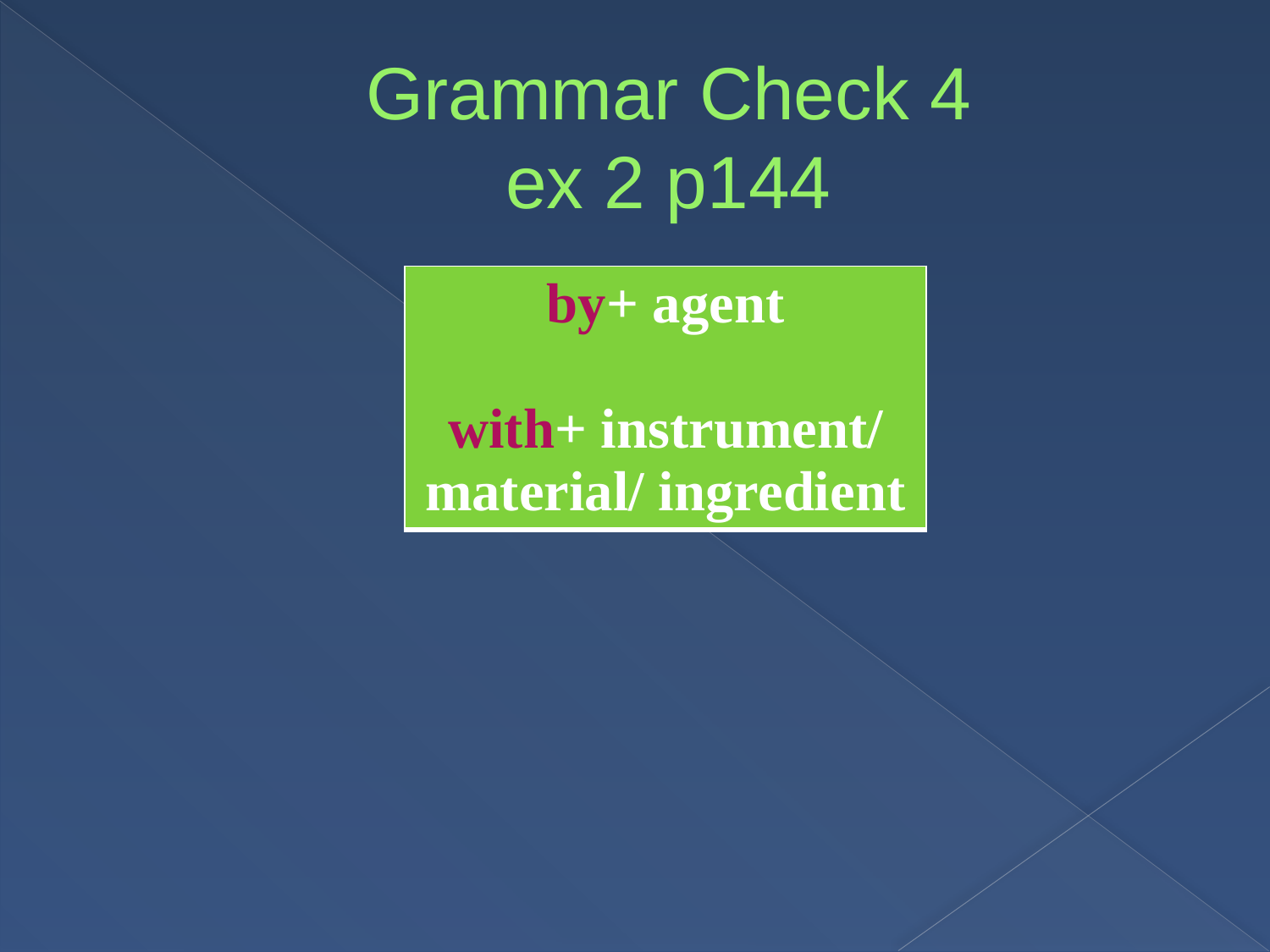

# Grammar Check 4 ex 2 p144
| by+ agent with+ instrument/ material/ ingredient |
| --- |